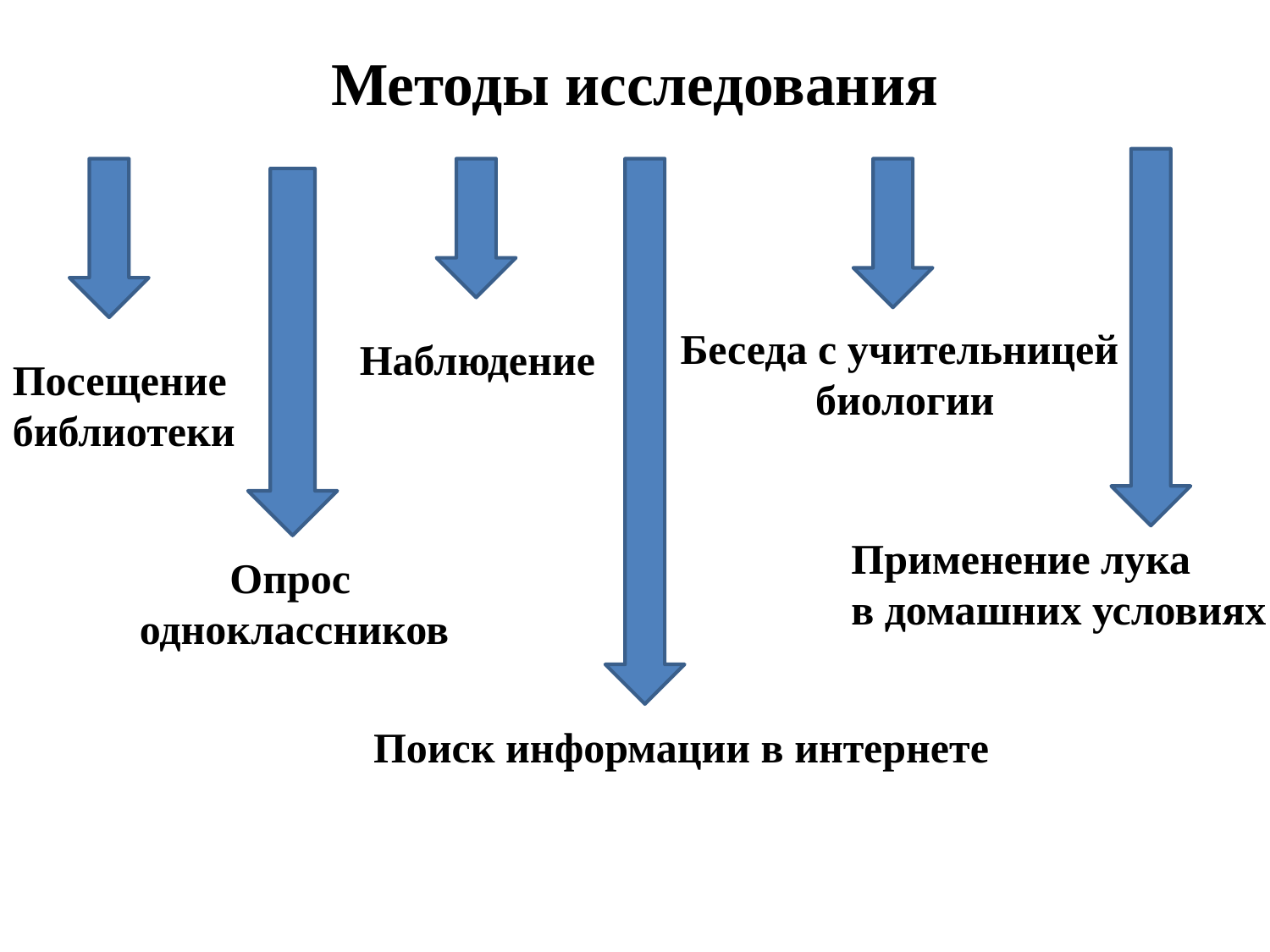

# Методы исследования

Беседа с учительницей
биологии
Наблюдение
Посещение библиотеки
Применение лука
в домашних условиях
Опрос
одноклассников
Поиск информации в интернете